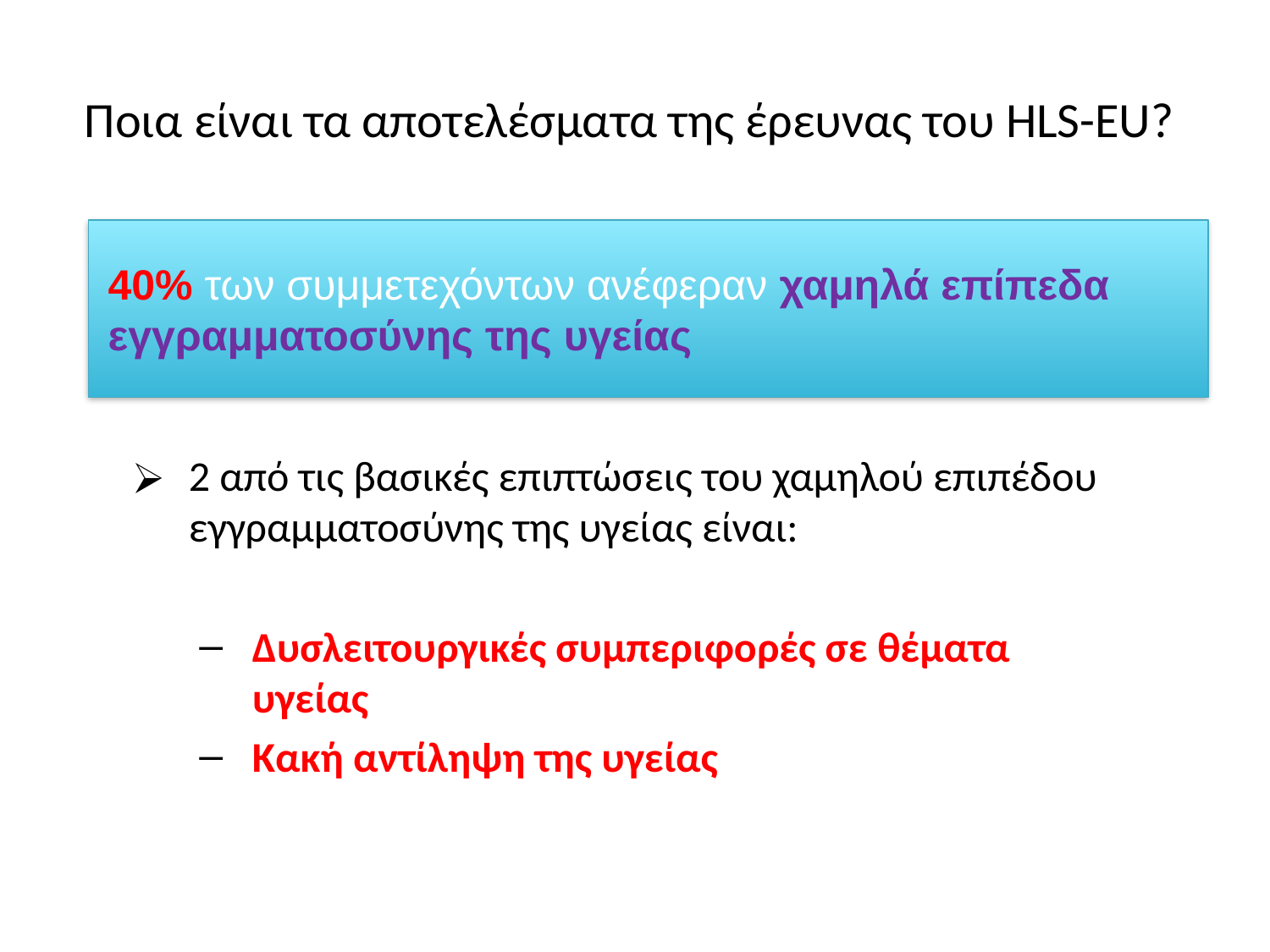

# Ποια είναι τα αποτελέσματα της έρευνας του HLS-EU?
40% των συμμετεχόντων ανέφεραν χαμηλά επίπεδα εγγραμματοσύνης της υγείας
2 από τις βασικές επιπτώσεις του χαμηλού επιπέδου εγγραμματοσύνης της υγείας είναι:

Δυσλειτουργικές συμπεριφορές σε θέματα υγείας
Κακή αντίληψη της υγείας